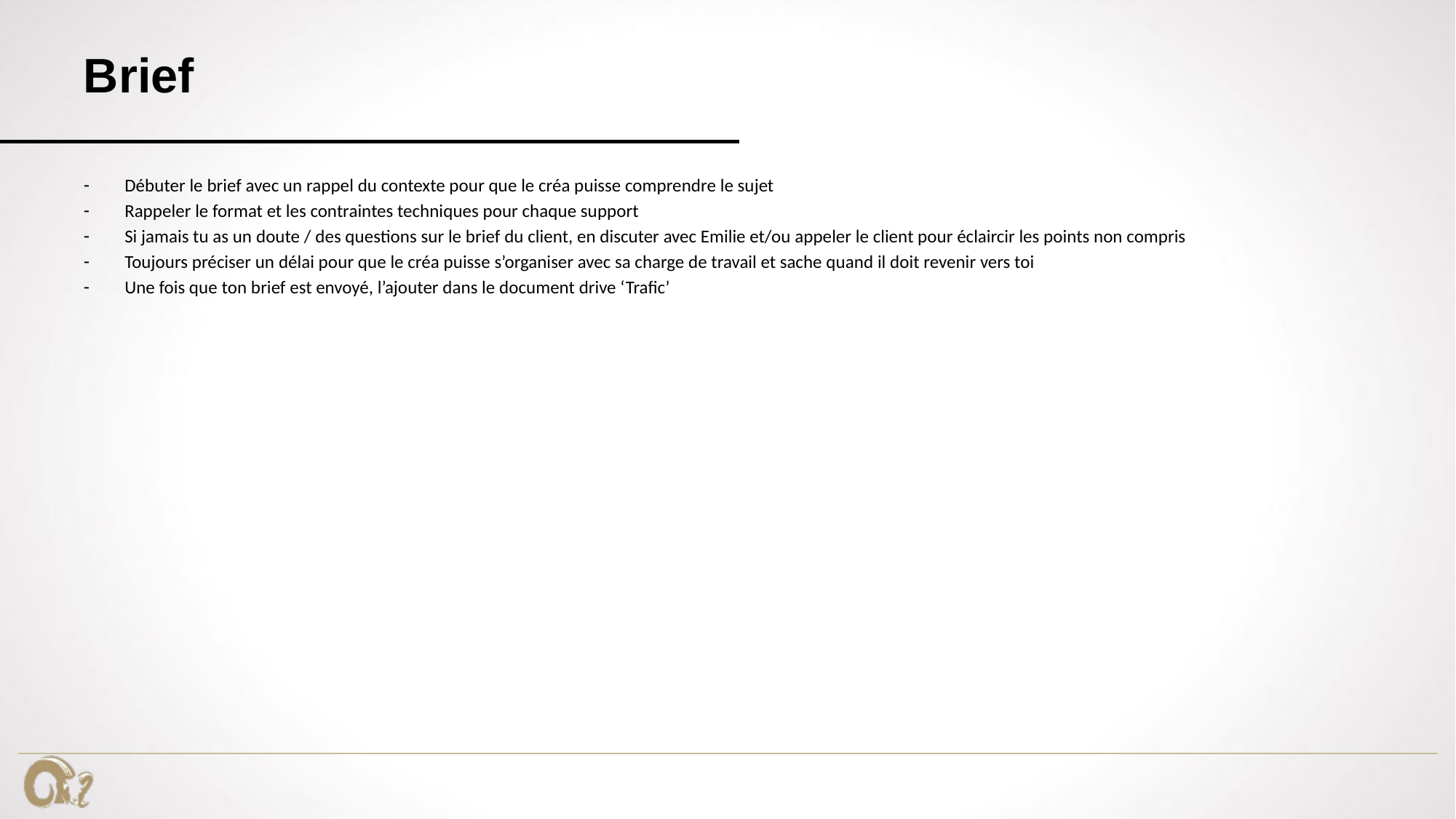

# Brief

Débuter le brief avec un rappel du contexte pour que le créa puisse comprendre le sujet
Rappeler le format et les contraintes techniques pour chaque support
Si jamais tu as un doute / des questions sur le brief du client, en discuter avec Emilie et/ou appeler le client pour éclaircir les points non compris
Toujours préciser un délai pour que le créa puisse s’organiser avec sa charge de travail et sache quand il doit revenir vers toi
Une fois que ton brief est envoyé, l’ajouter dans le document drive ‘Trafic’